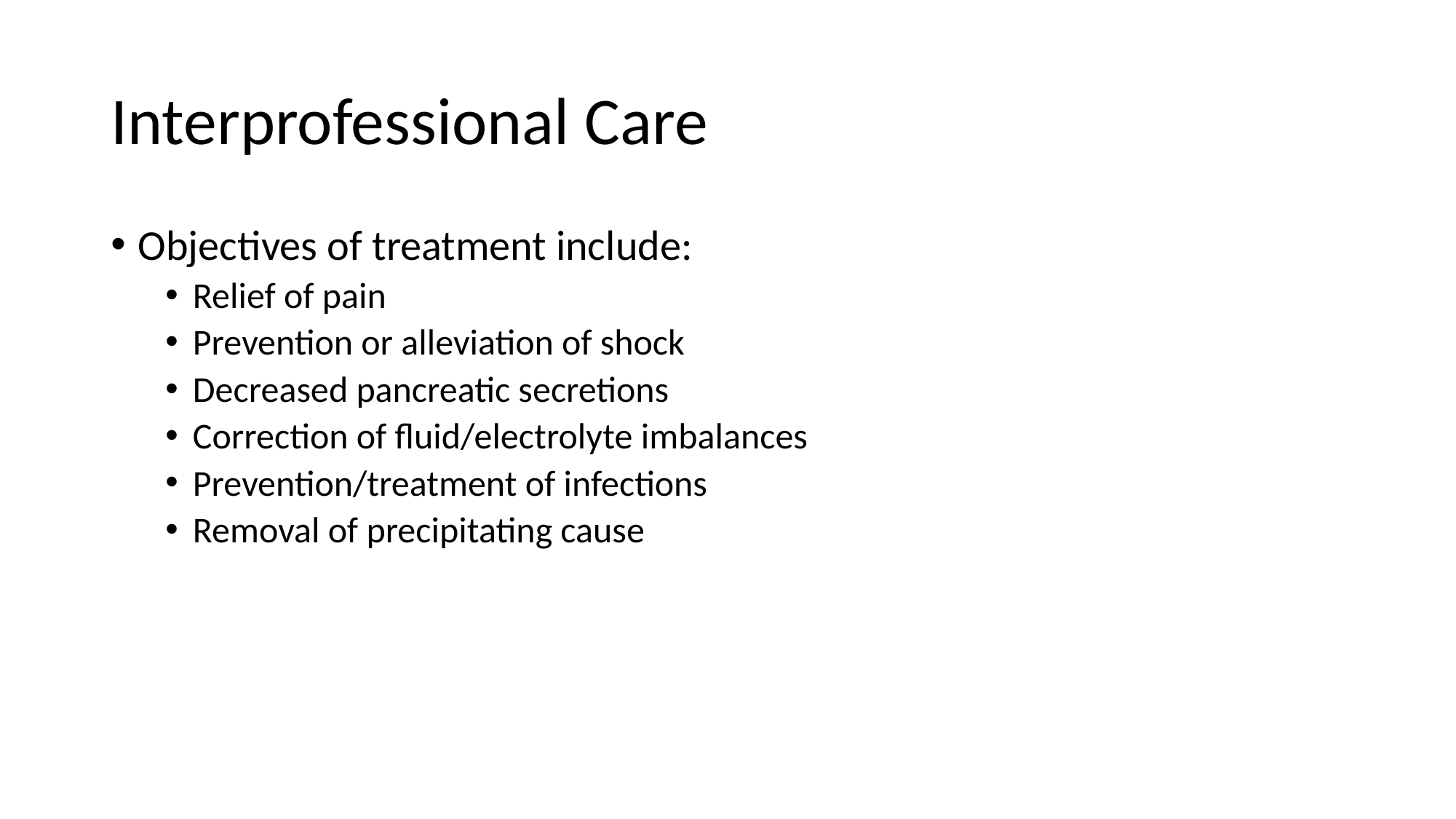

# Interprofessional Care
Objectives of treatment include:
Relief of pain
Prevention or alleviation of shock
Decreased pancreatic secretions
Correction of fluid/electrolyte imbalances
Prevention/treatment of infections
Removal of precipitating cause